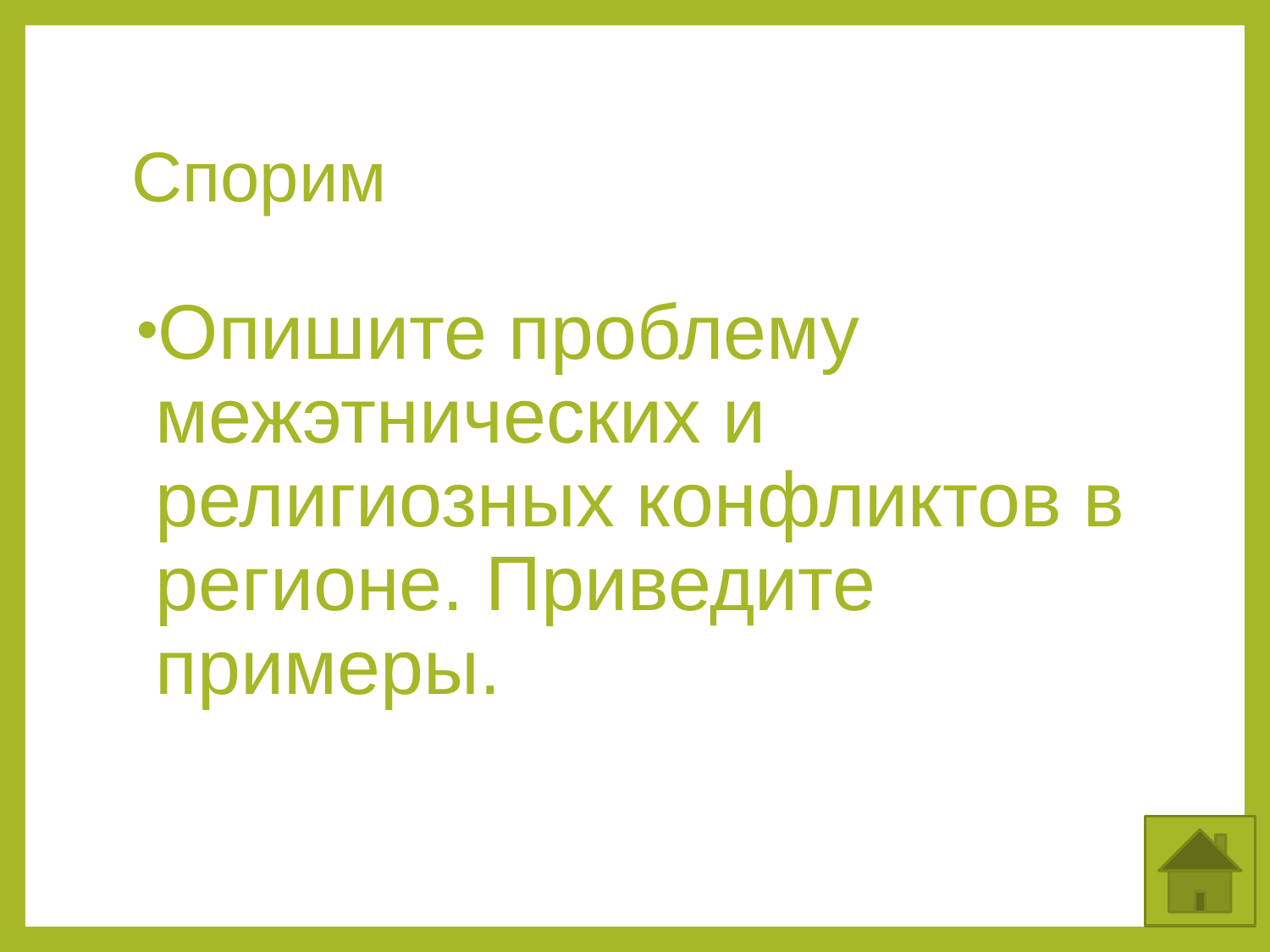

# Спорим
Опишите проблему межэтнических и религиозных конфликтов в регионе. Приведите примеры.